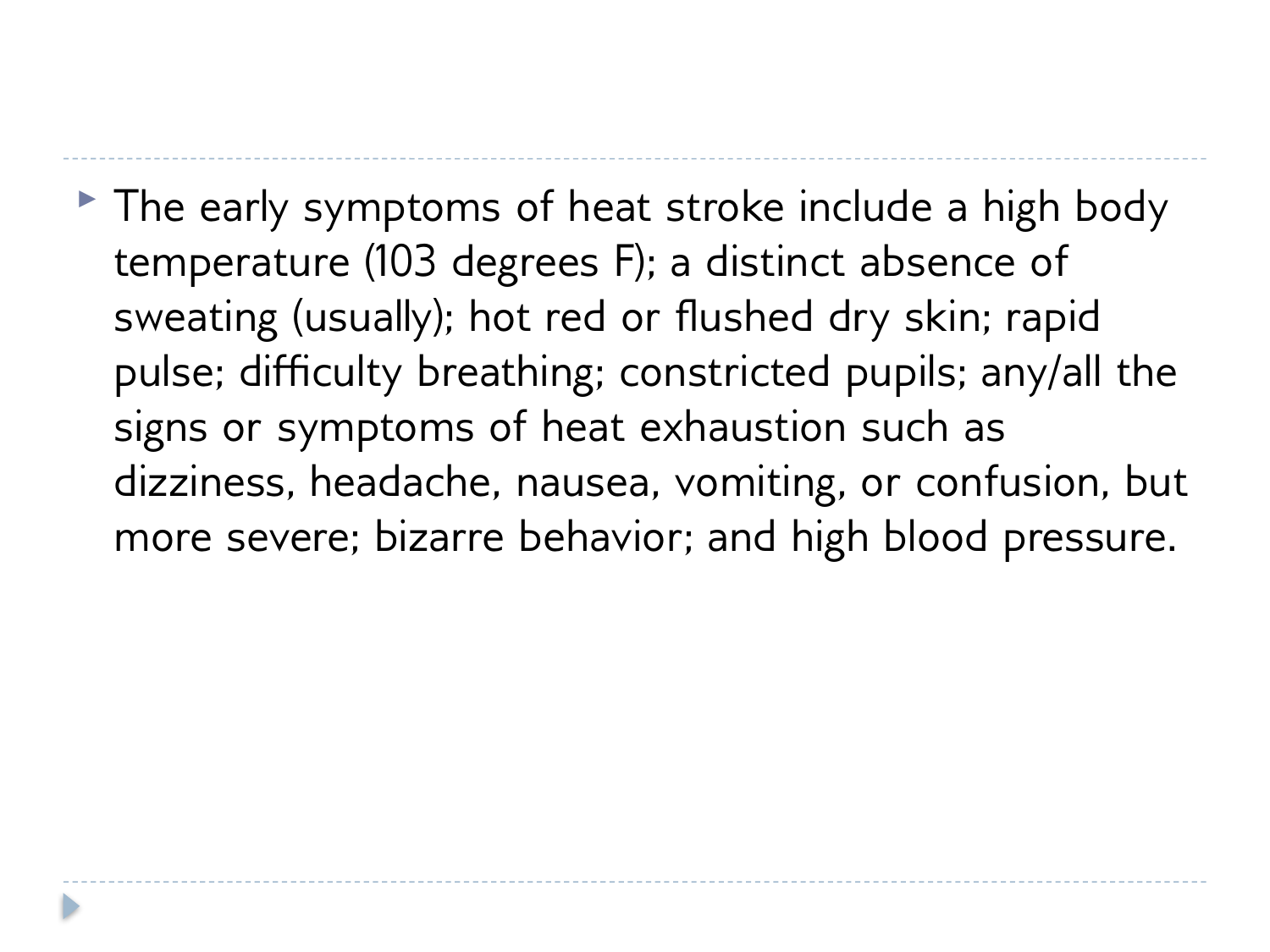

#
The early symptoms of heat stroke include a high body temperature (103 degrees F); a distinct absence of sweating (usually); hot red or flushed dry skin; rapid pulse; difficulty breathing; constricted pupils; any/all the signs or symptoms of heat exhaustion such as dizziness, headache, nausea, vomiting, or confusion, but more severe; bizarre behavior; and high blood pressure.